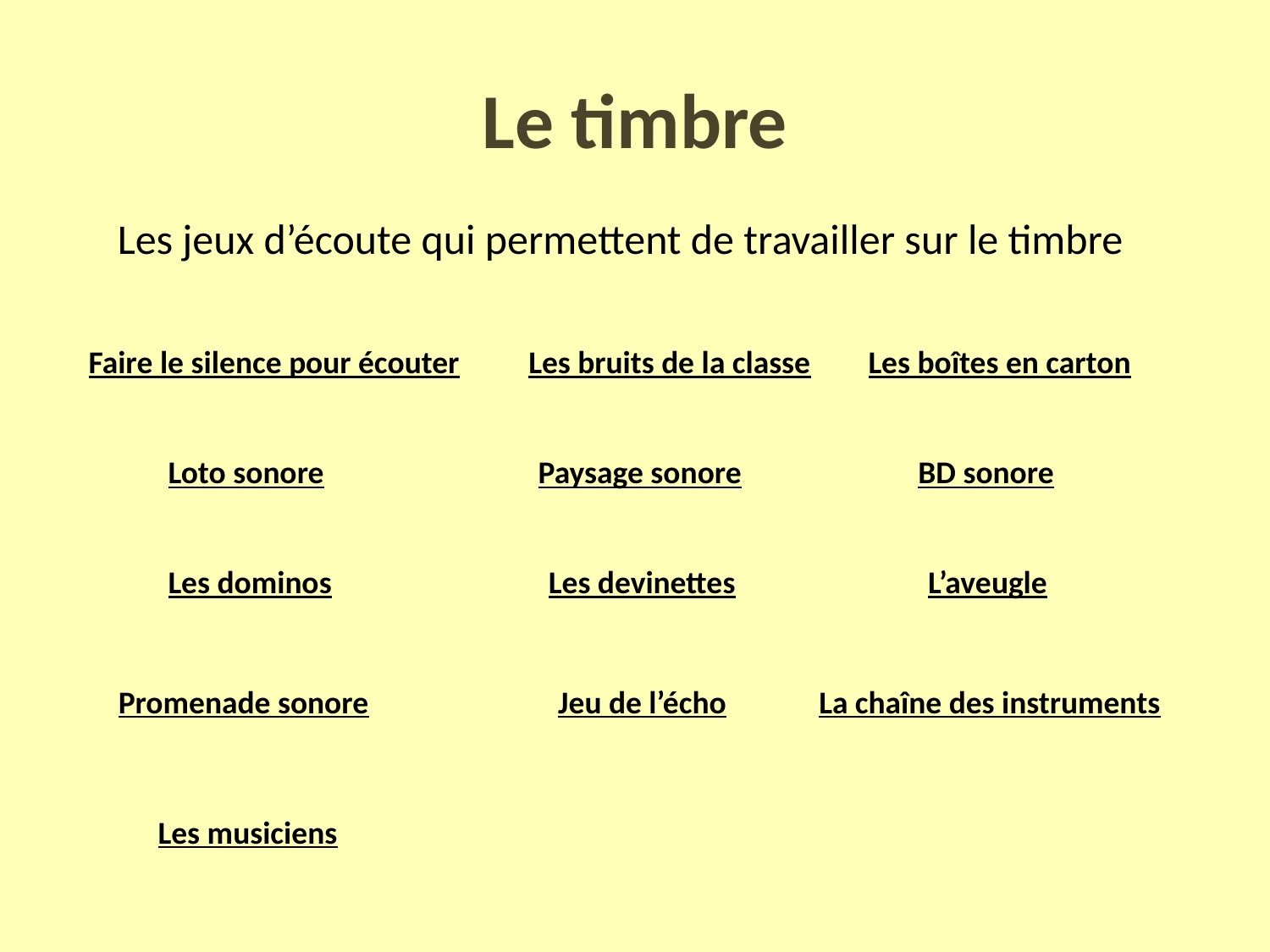

# Le timbre
Les jeux d’écoute qui permettent de travailler sur le timbre

Faire le silence pour écouter
Les bruits de la classe
Les boîtes en carton
Loto sonore
Paysage sonore
BD sonore
Les dominos
Les devinettes
L’aveugle
Promenade sonore
Jeu de l’écho
La chaîne des instruments
Les musiciens